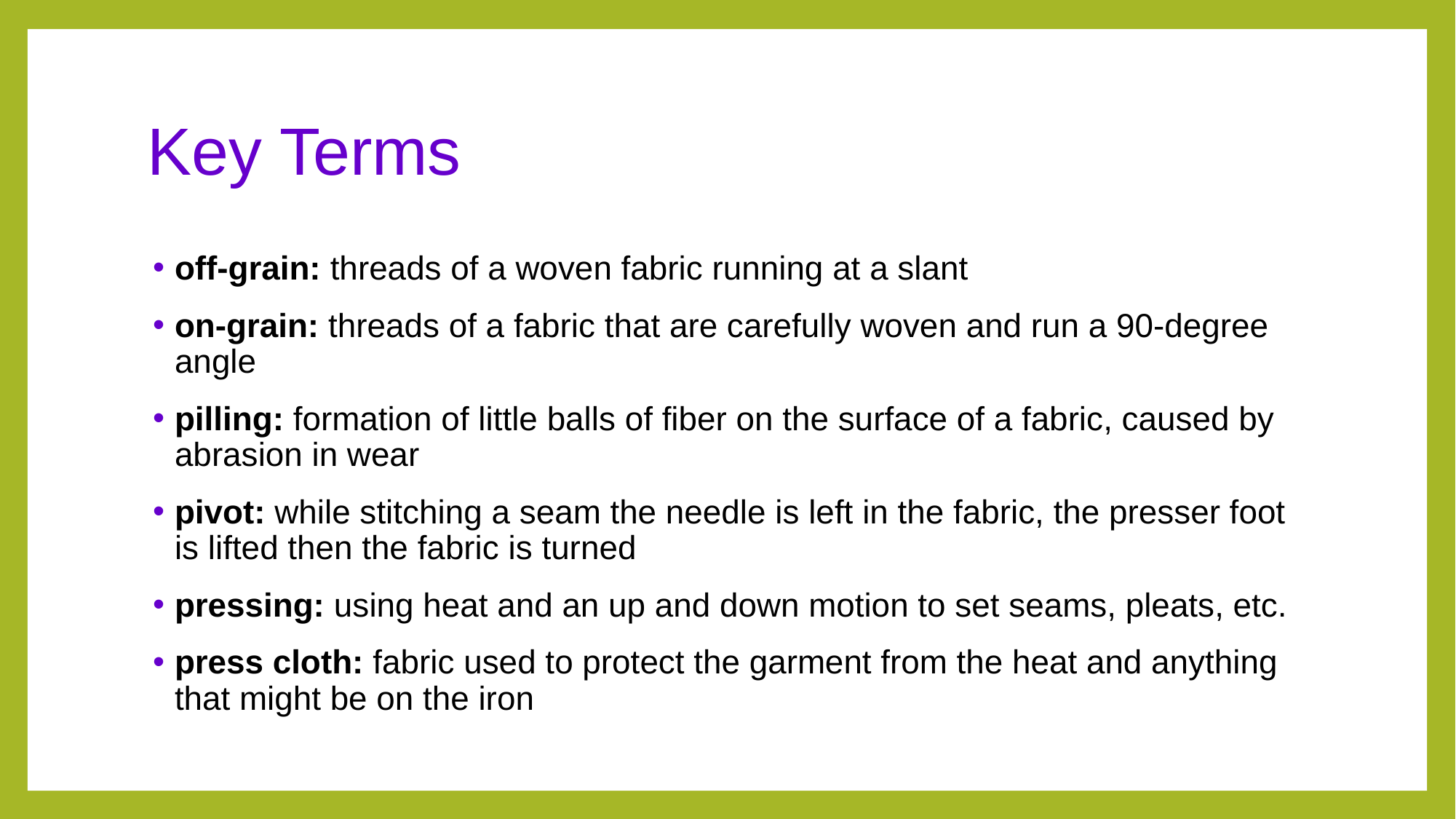

# Key Terms
off-grain: threads of a woven fabric running at a slant
on-grain: threads of a fabric that are carefully woven and run a 90-degree angle
pilling: formation of little balls of fiber on the surface of a fabric, caused by abrasion in wear
pivot: while stitching a seam the needle is left in the fabric, the presser foot is lifted then the fabric is turned
pressing: using heat and an up and down motion to set seams, pleats, etc.
press cloth: fabric used to protect the garment from the heat and anything that might be on the iron